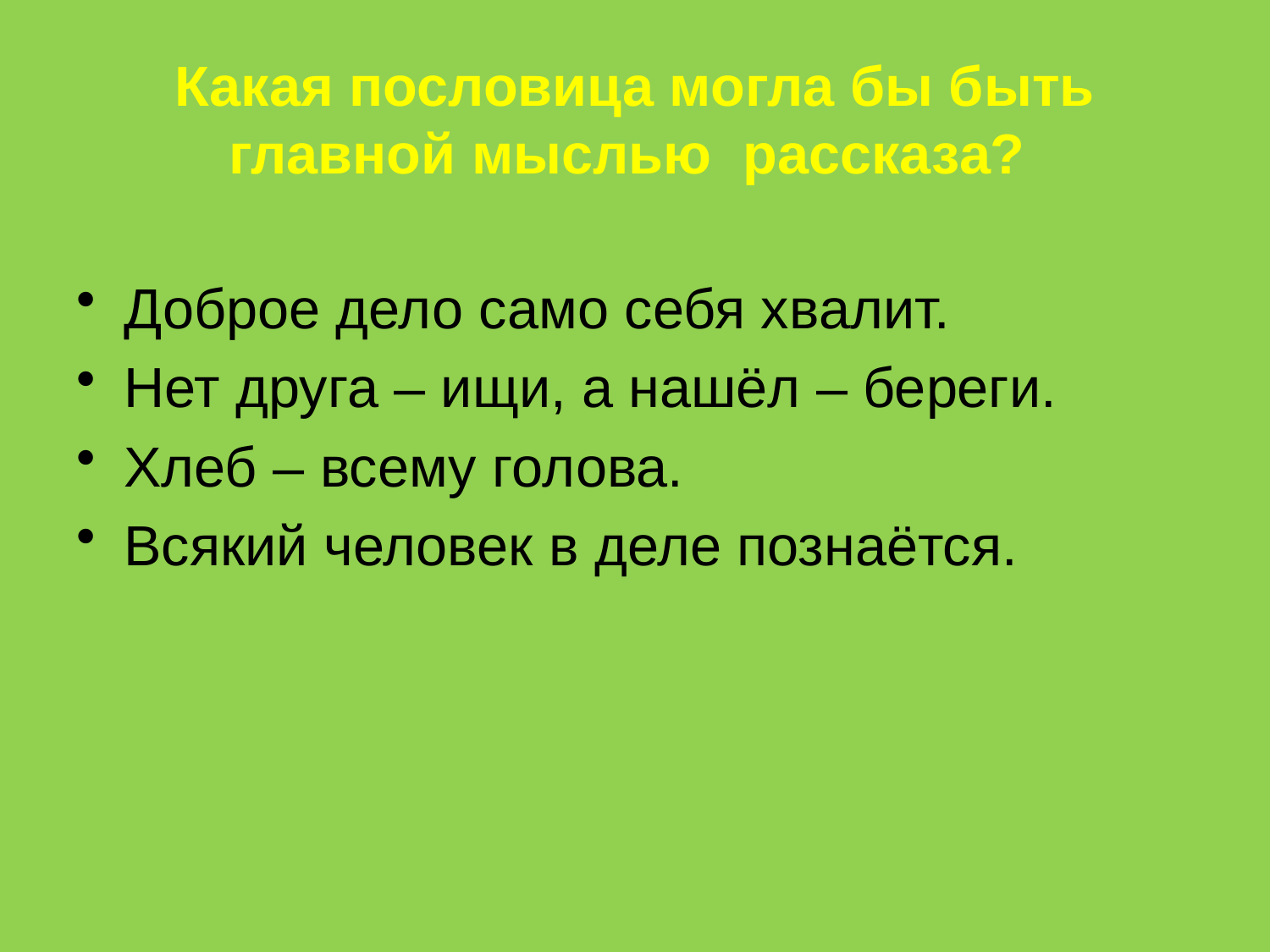

# Какая пословица могла бы быть главной мыслью  рассказа?
Доброе дело само себя хвалит.
Нет друга – ищи, а нашёл – береги.
Хлеб – всему голова.
Всякий человек в деле познаётся.